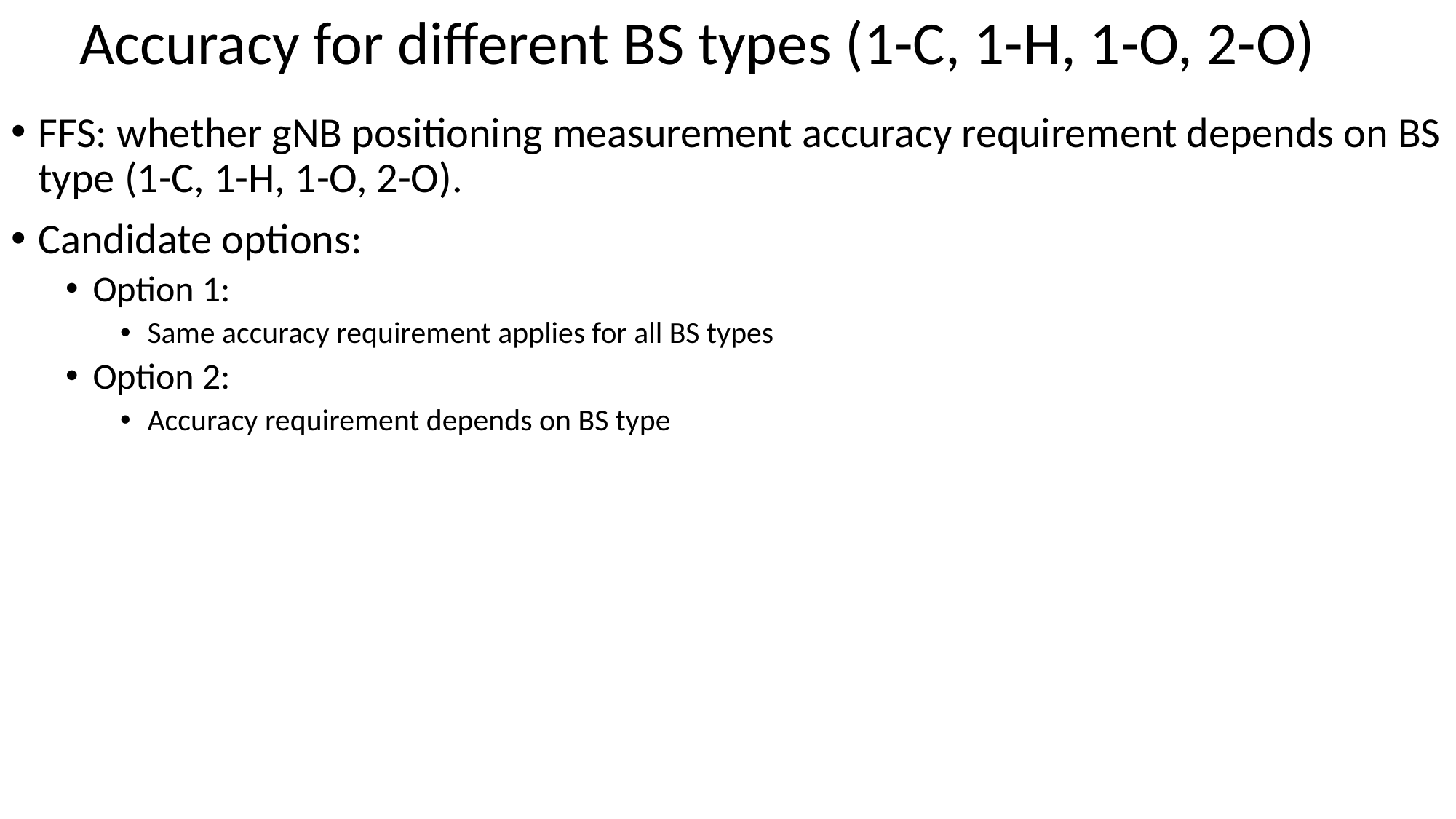

# Accuracy for different BS types (1-C, 1-H, 1-O, 2-O)
FFS: whether gNB positioning measurement accuracy requirement depends on BS type (1-C, 1-H, 1-O, 2-O).
Candidate options:
Option 1:
Same accuracy requirement applies for all BS types
Option 2:
Accuracy requirement depends on BS type